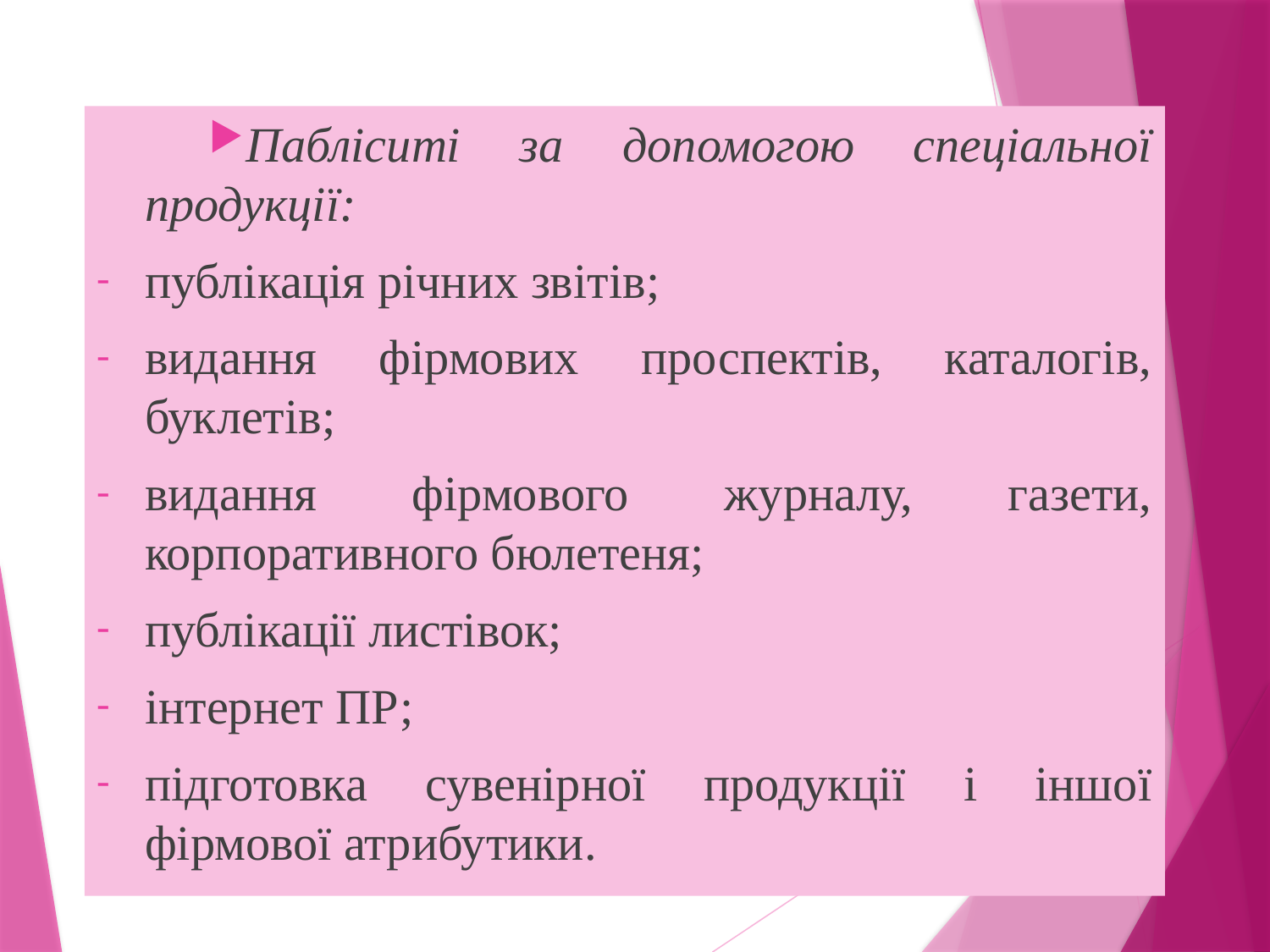

Пабліситі за допомогою спеціальної продукції:
публікація річних звітів;
видання фірмових проспектів, каталогів, буклетів;
видання фірмового журналу, газети, корпоративного бюлетеня;
публікації листівок;
інтернет ПР;
підготовка сувенірної продукції і іншої фірмової атрибутики.